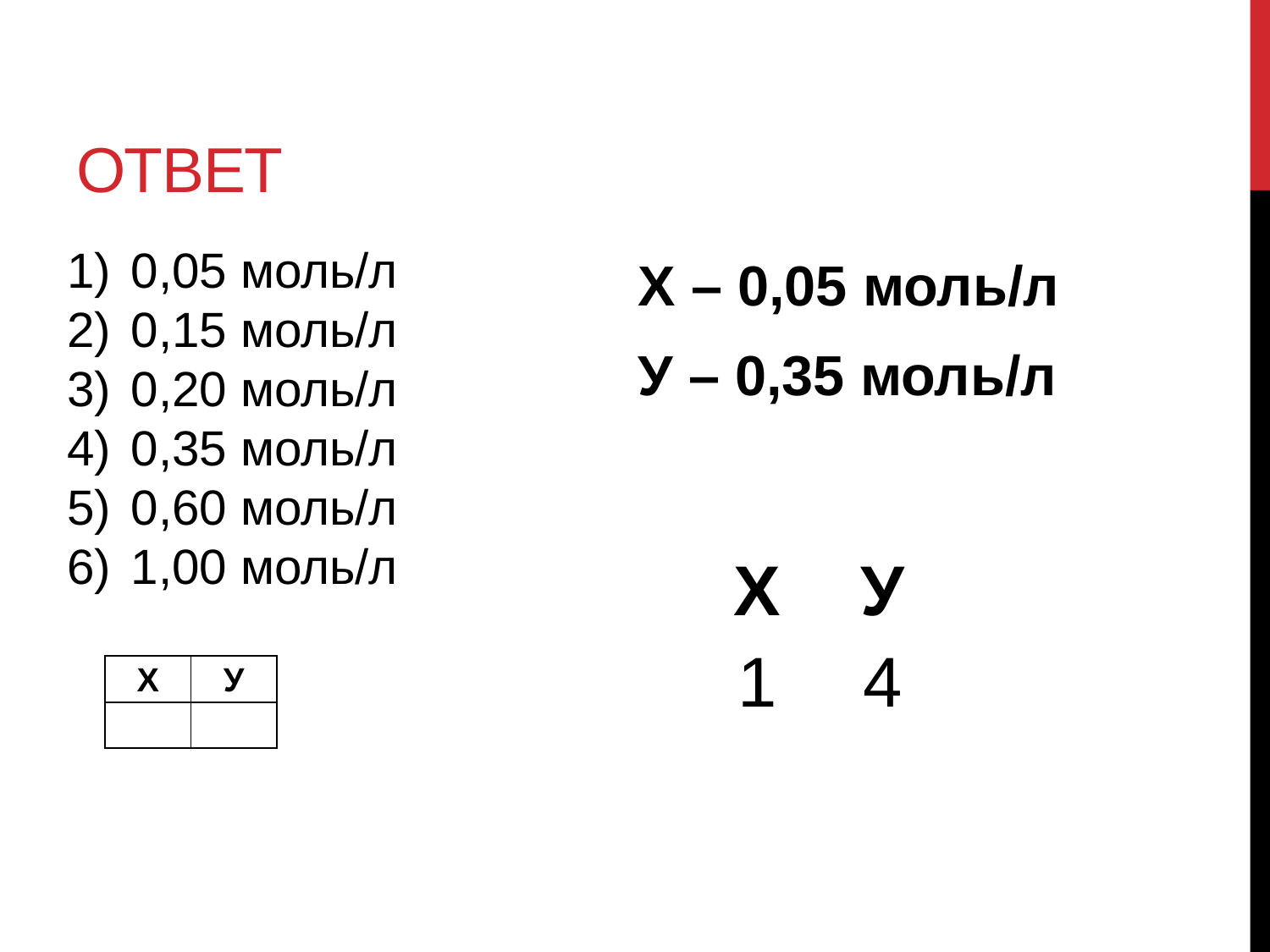

# ответ
0,05 моль/л
0,15 моль/л
0,20 моль/л
0,35 моль/л
0,60 моль/л
1,00 моль/л

Х – 0,05 моль/л
У – 0,35 моль/л

| Х | У |
| --- | --- |
| 1 | 4 |
| Х | У |
| --- | --- |
|  |  |